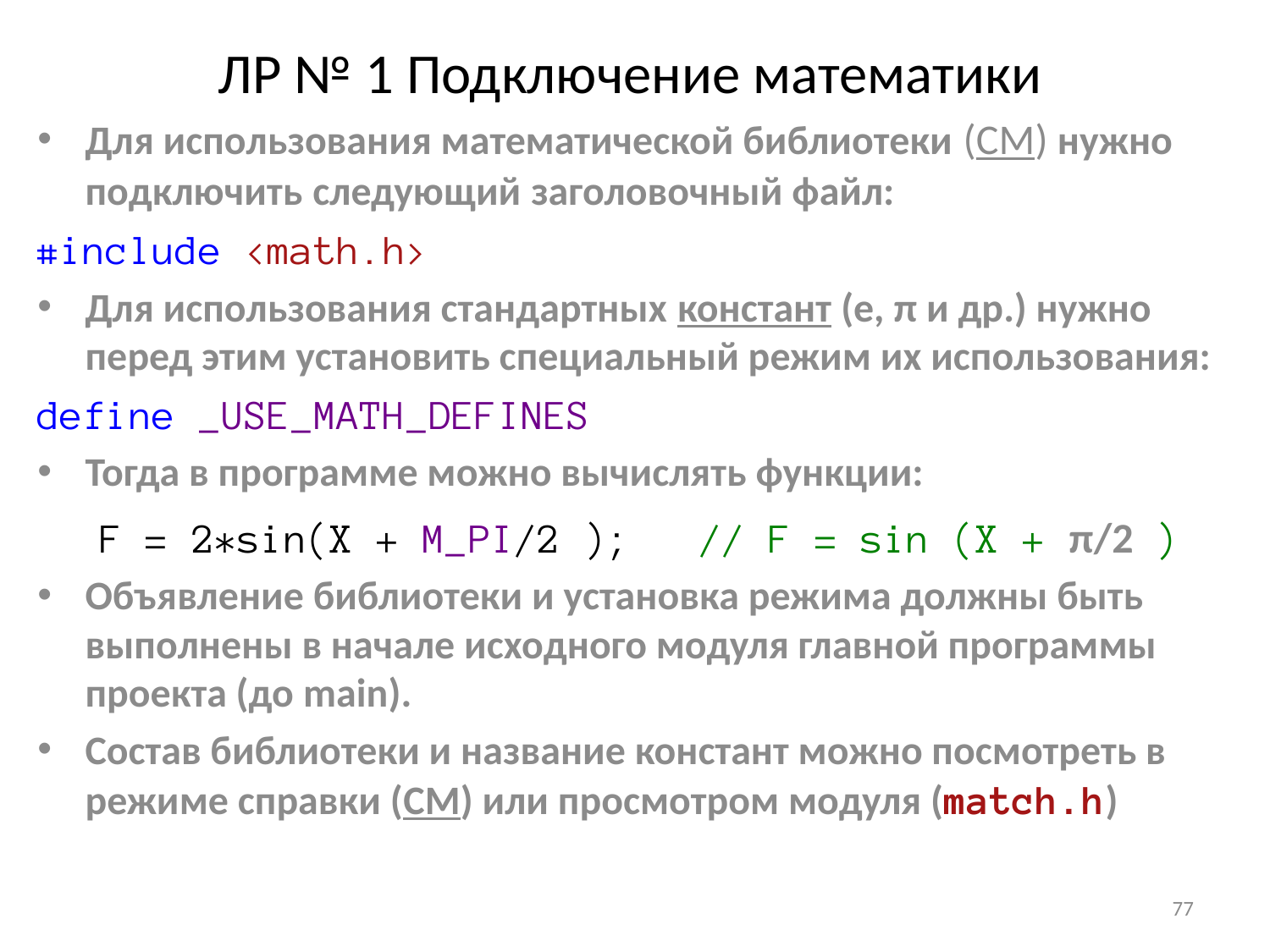

# ЛР № 1 Подключение математики
Для использования математической библиотеки (СМ) нужно подключить следующий заголовочный файл:
#include <math.h>
Для использования стандартных констант (e, π и др.) нужно перед этим установить специальный режим их использования:
define _USE_MATH_DEFINES
Тогда в программе можно вычислять функции:
F = 2*sin(X + M_PI/2 );   // F = sin (X + π/2 )
Объявление библиотеки и установка режима должны быть выполнены в начале исходного модуля главной программы проекта (до main).
Состав библиотеки и название констант можно посмотреть в режиме справки (СМ) или просмотром модуля (match.h)

77